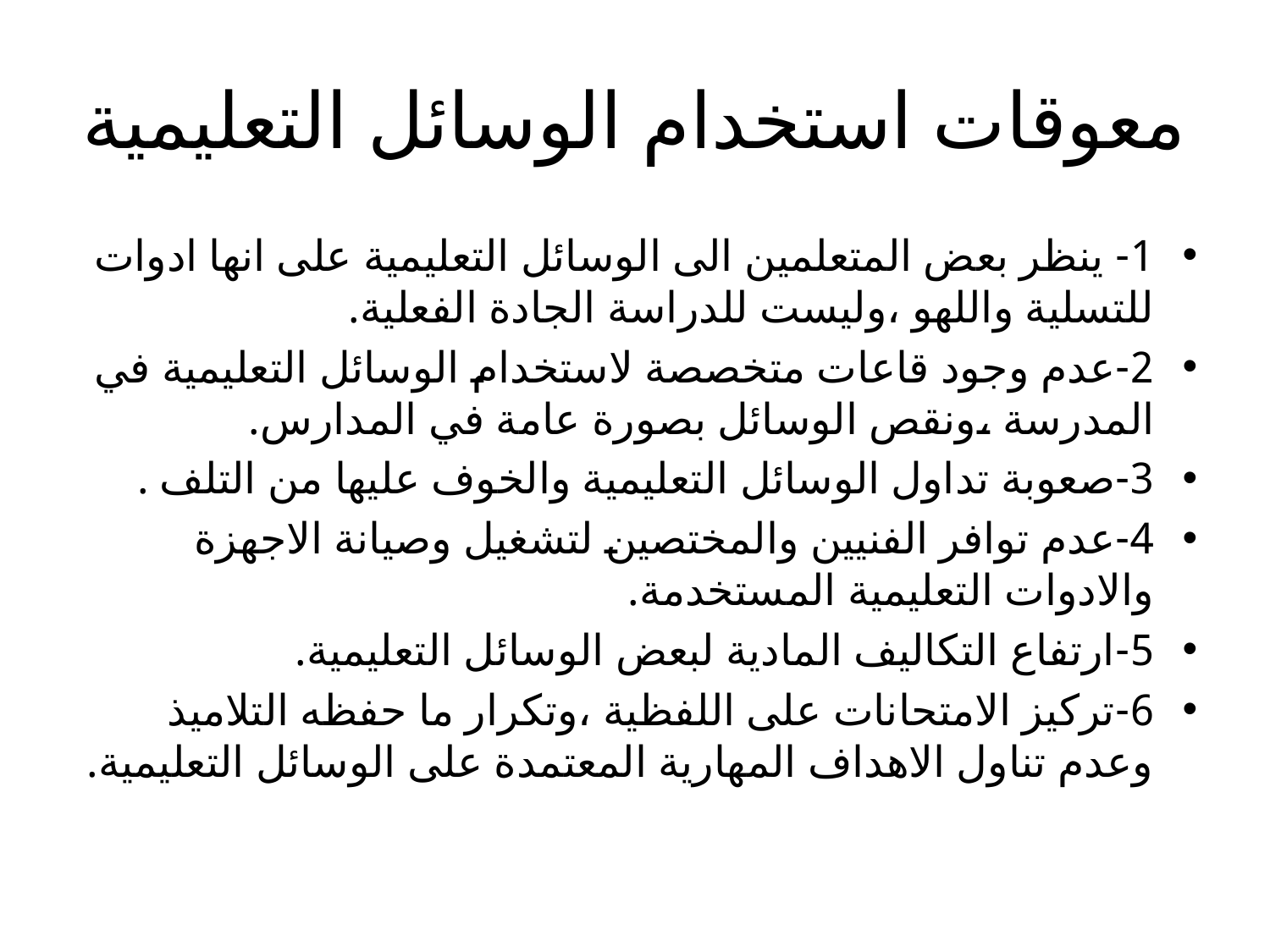

# معوقات استخدام الوسائل التعليمية
1- ينظر بعض المتعلمين الى الوسائل التعليمية على انها ادوات للتسلية واللهو ،وليست للدراسة الجادة الفعلية.
2-عدم وجود قاعات متخصصة لاستخدام الوسائل التعليمية في المدرسة ،ونقص الوسائل بصورة عامة في المدارس.
3-صعوبة تداول الوسائل التعليمية والخوف عليها من التلف .
4-عدم توافر الفنيين والمختصين لتشغيل وصيانة الاجهزة والادوات التعليمية المستخدمة.
5-ارتفاع التكاليف المادية لبعض الوسائل التعليمية.
6-تركيز الامتحانات على اللفظية ،وتكرار ما حفظه التلاميذ وعدم تناول الاهداف المهارية المعتمدة على الوسائل التعليمية.